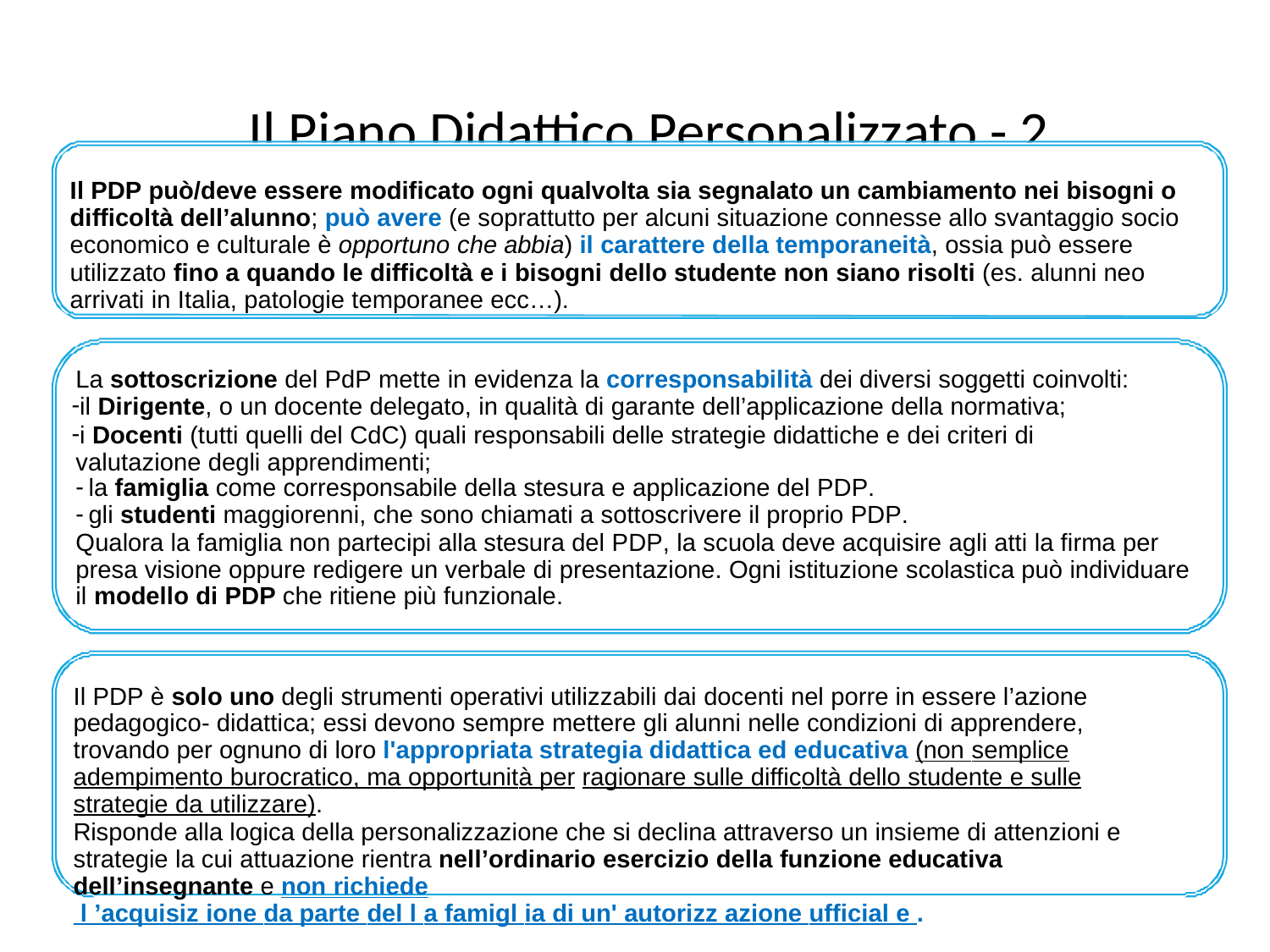

# Il Piano Didattico Personalizzato - 2

Il PDP può/deve essere modificato ogni qualvolta sia segnalato un cambiamento nei bisogni o difficoltà dell’alunno; può avere (e soprattutto per alcuni situazione connesse allo svantaggio socio economico e culturale è opportuno che abbia) il carattere della temporaneità, ossia può essere utilizzato fino a quando le difficoltà e i bisogni dello studente non siano risolti (es. alunni neo arrivati in Italia, patologie temporanee ecc…).

La sottoscrizione del PdP mette in evidenza la corresponsabilità dei diversi soggetti coinvolti:
il Dirigente, o un docente delegato, in qualità di garante dell’applicazione della normativa;
i Docenti (tutti quelli del CdC) quali responsabili delle strategie didattiche e dei criteri di valutazione degli apprendimenti;
la famiglia come corresponsabile della stesura e applicazione del PDP.
gli studenti maggiorenni, che sono chiamati a sottoscrivere il proprio PDP.
Qualora la famiglia non partecipi alla stesura del PDP, la scuola deve acquisire agli atti la firma per presa visione oppure redigere un verbale di presentazione. Ogni istituzione scolastica può individuare il modello di PDP che ritiene più funzionale.

Il PDP è solo uno degli strumenti operativi utilizzabili dai docenti nel porre in essere l’azione pedagogico- didattica; essi devono sempre mettere gli alunni nelle condizioni di apprendere, trovando per ognuno di loro l'appropriata strategia didattica ed educativa (non semplice adempimento burocratico, ma opportunità per ragionare sulle difficoltà dello studente e sulle strategie da utilizzare).
Risponde alla logica della personalizzazione che si declina attraverso un insieme di attenzioni e strategie la cui attuazione rientra nell’ordinario esercizio della funzione educativa dell’insegnante e non richiede
 l ’acquisiz ione da parte del l a famigl ia di un' autorizz azione ufficial e .